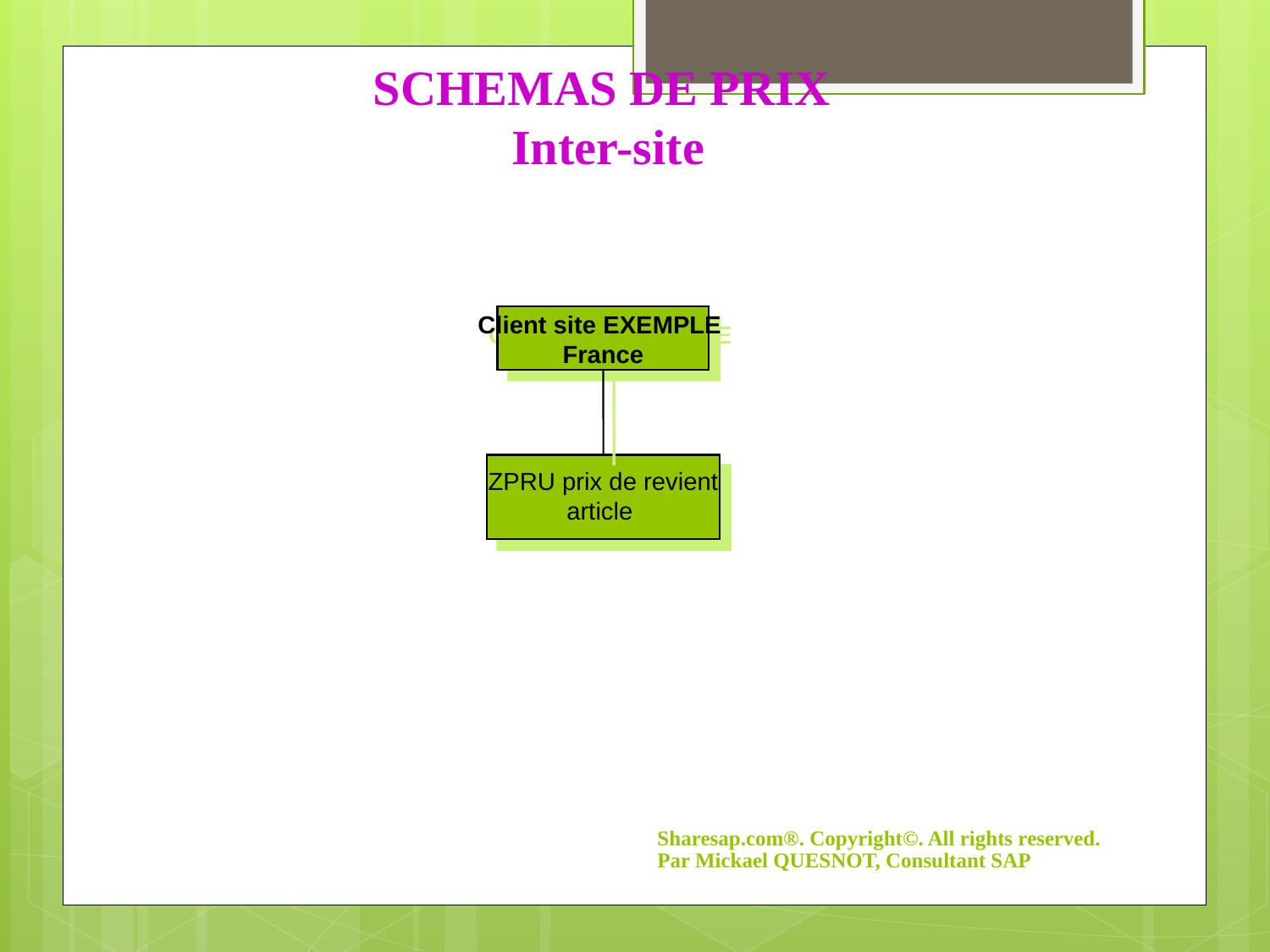

SCHEMAS DE PRIX
Inter-site
Client site EXEMPLE
France

ZPRU prix de revient
article

Sharesap.com®. Copyright©. All rights reserved. Par Mickael QUESNOT, Consultant SAP